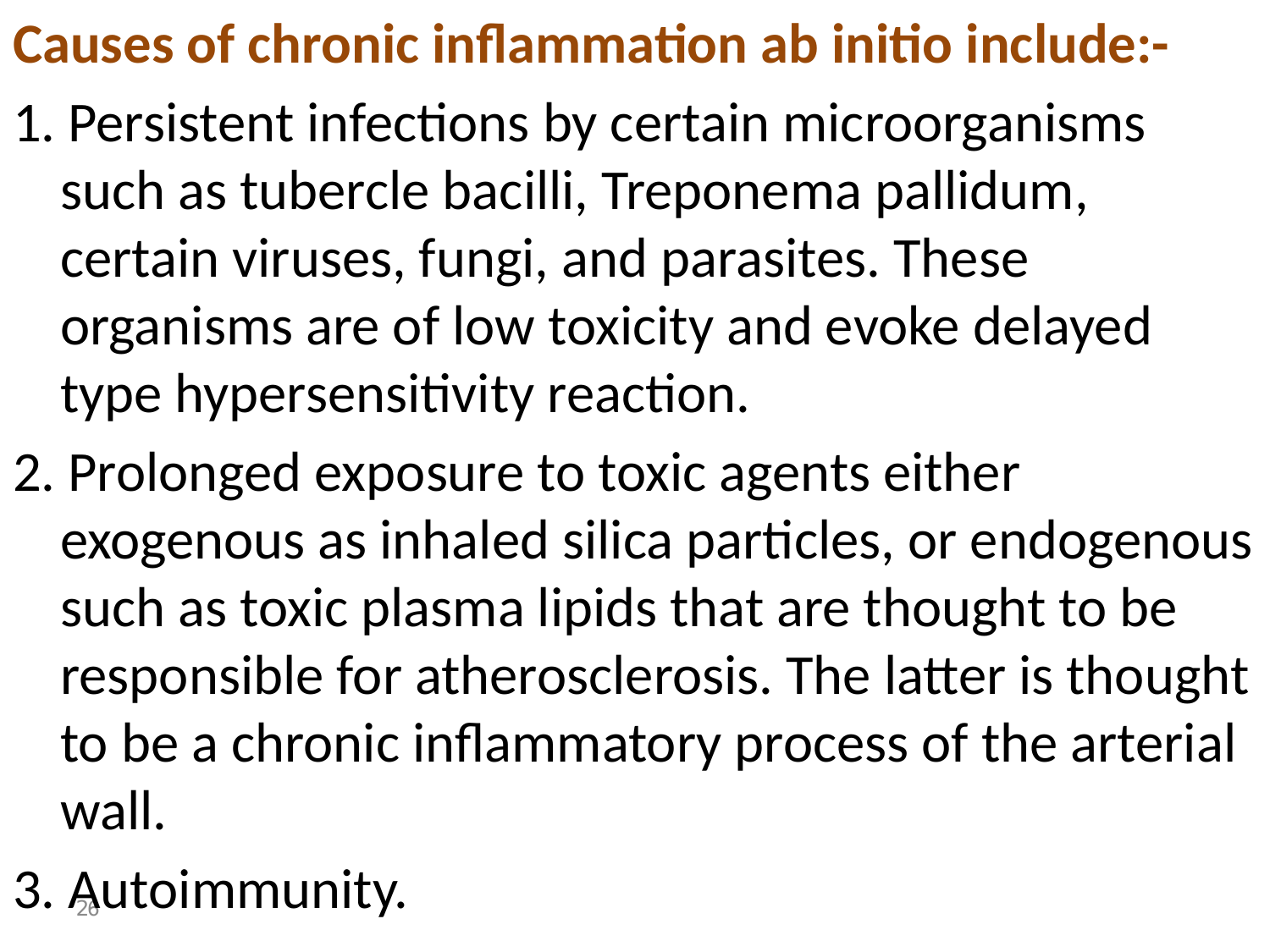

Causes of chronic inflammation ab initio include:-
1. Persistent infections by certain microorganisms such as tubercle bacilli, Treponema pallidum, certain viruses, fungi, and parasites. These organisms are of low toxicity and evoke delayed type hypersensitivity reaction.
2. Prolonged exposure to toxic agents either exogenous as inhaled silica particles, or endogenous such as toxic plasma lipids that are thought to be responsible for atherosclerosis. The latter is thought to be a chronic inflammatory process of the arterial wall.
3. Autoimmunity.

26